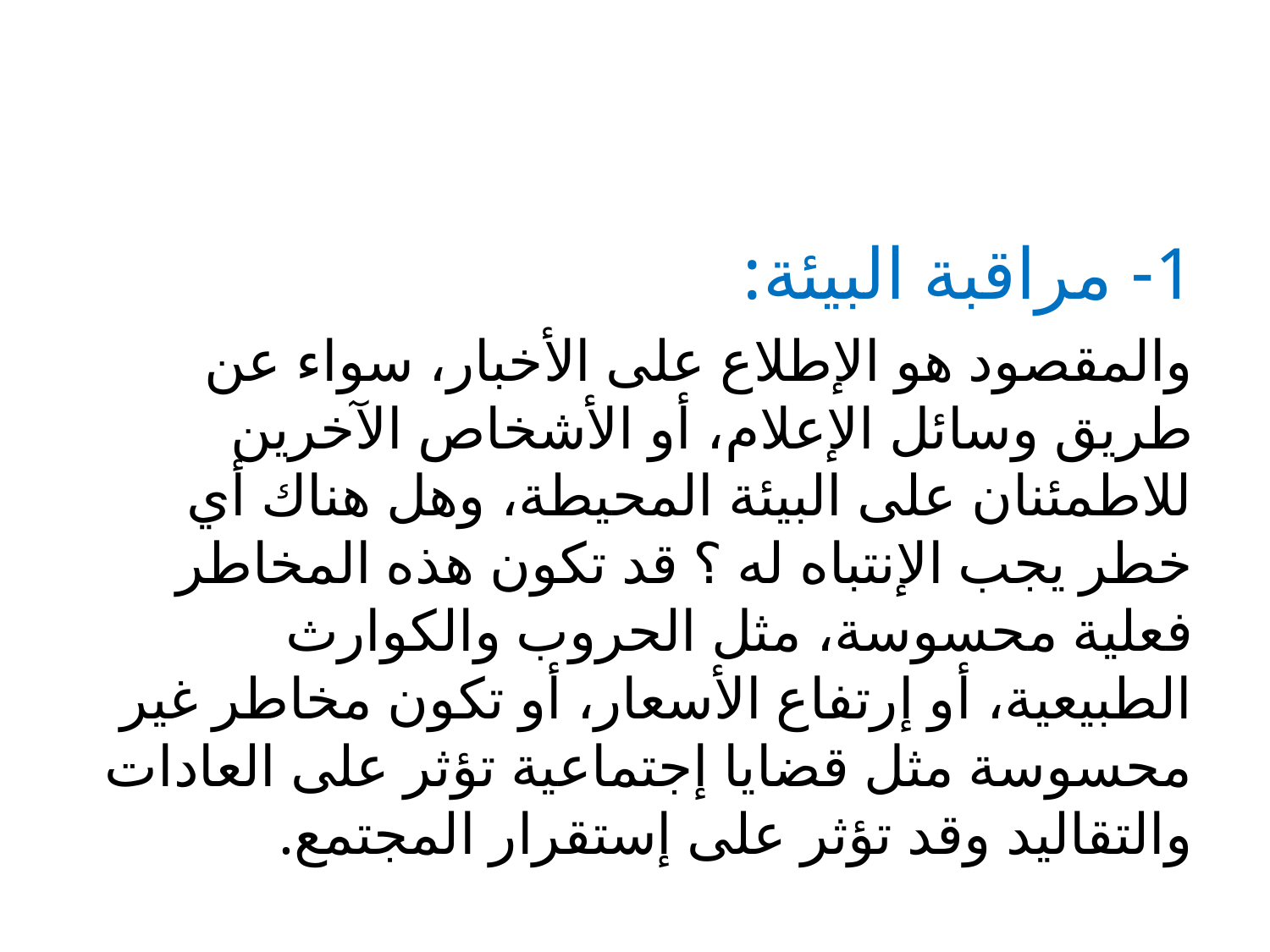

#
1- مراقبة البيئة:
والمقصود هو الإطلاع على الأخبار، سواء عن طريق وسائل الإعلام، أو الأشخاص الآخرين للاطمئنان على البيئة المحيطة، وهل هناك أي خطر يجب الإنتباه له ؟ قد تكون هذه المخاطر فعلية محسوسة، مثل الحروب والكوارث الطبيعية، أو إرتفاع الأسعار، أو تكون مخاطر غير محسوسة مثل قضايا إجتماعية تؤثر على العادات والتقاليد وقد تؤثر على إستقرار المجتمع.